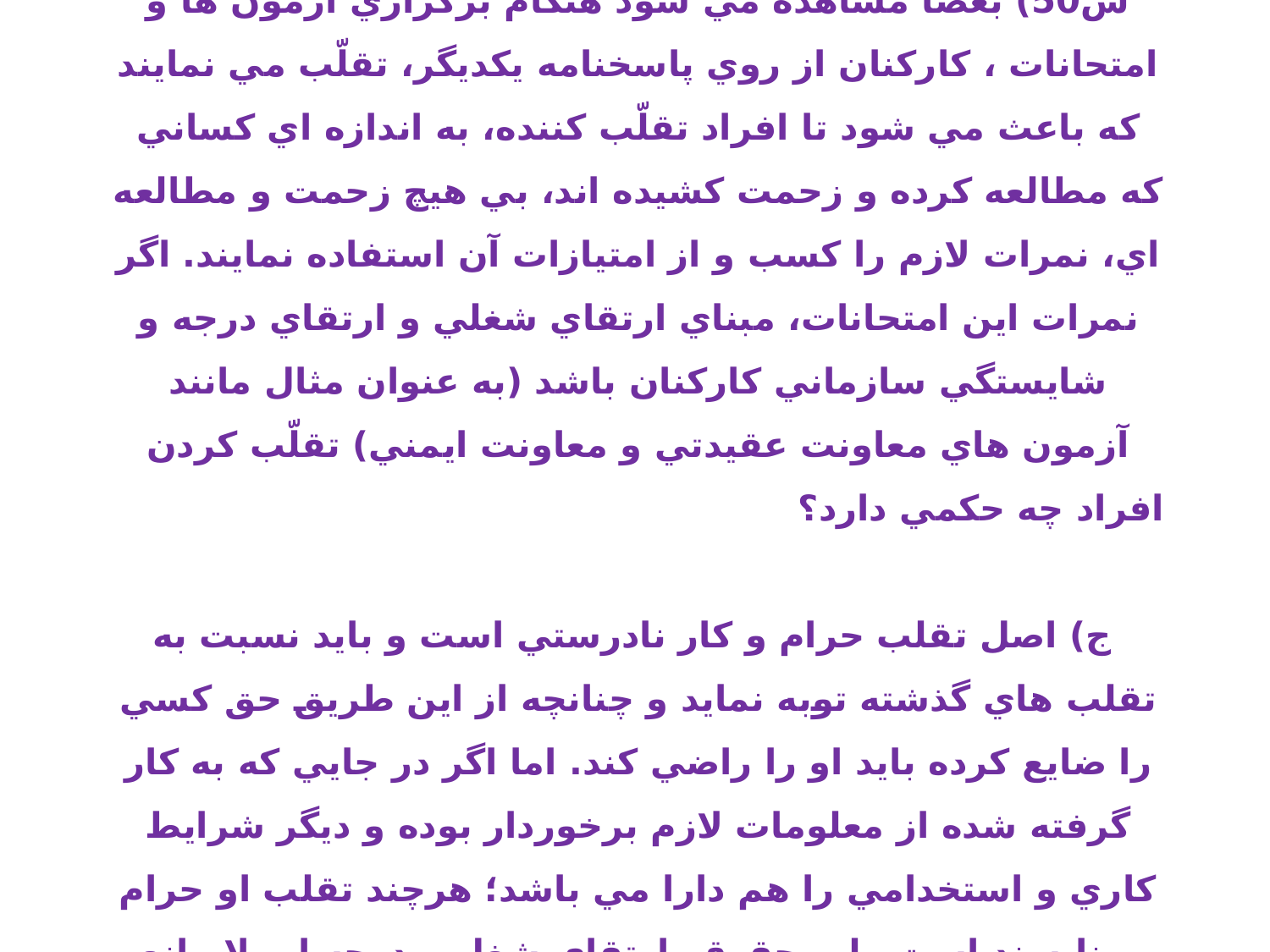

7/24-تقلب کردن درامتحانات
س50) بعضا مشاهده مي شود هنگام برگزاري آزمون ها و امتحانات ، كاركنان از روي پاسخنامه يكديگر، تقلّب مي نمايند كه باعث مي شود تا افراد تقلّب كننده، به اندازه اي كساني كه مطالعه كرده و زحمت كشيده اند، بي هيچ زحمت و مطالعه اي، نمرات لازم را كسب و از امتيازات آن استفاده نمايند. اگر نمرات اين امتحانات، مبناي ارتقاي شغلي و ارتقاي درجه و شايستگي سازماني كاركنان باشد (به عنوان مثال مانند آزمون هاي معاونت عقيدتي و معاونت ايمني) تقلّب كردن افراد چه حكمي دارد؟
 ج) اصل تقلب حرام و كار نادرستي است و بايد نسبت به تقلب هاي گذشته توبه نمايد و چنانچه از اين طريق حق كسي را ضايع كرده بايد او را راضي كند. اما اگر در جايي كه به كار گرفته شده از معلومات لازم برخوردار بوده و ديگر شرايط كاري و استخدامي را هم دارا مي باشد؛ هرچند تقلب او حرام و ناپسند است ولي حقوق، ارتقاي شغل و درجه او بلا مانع است.